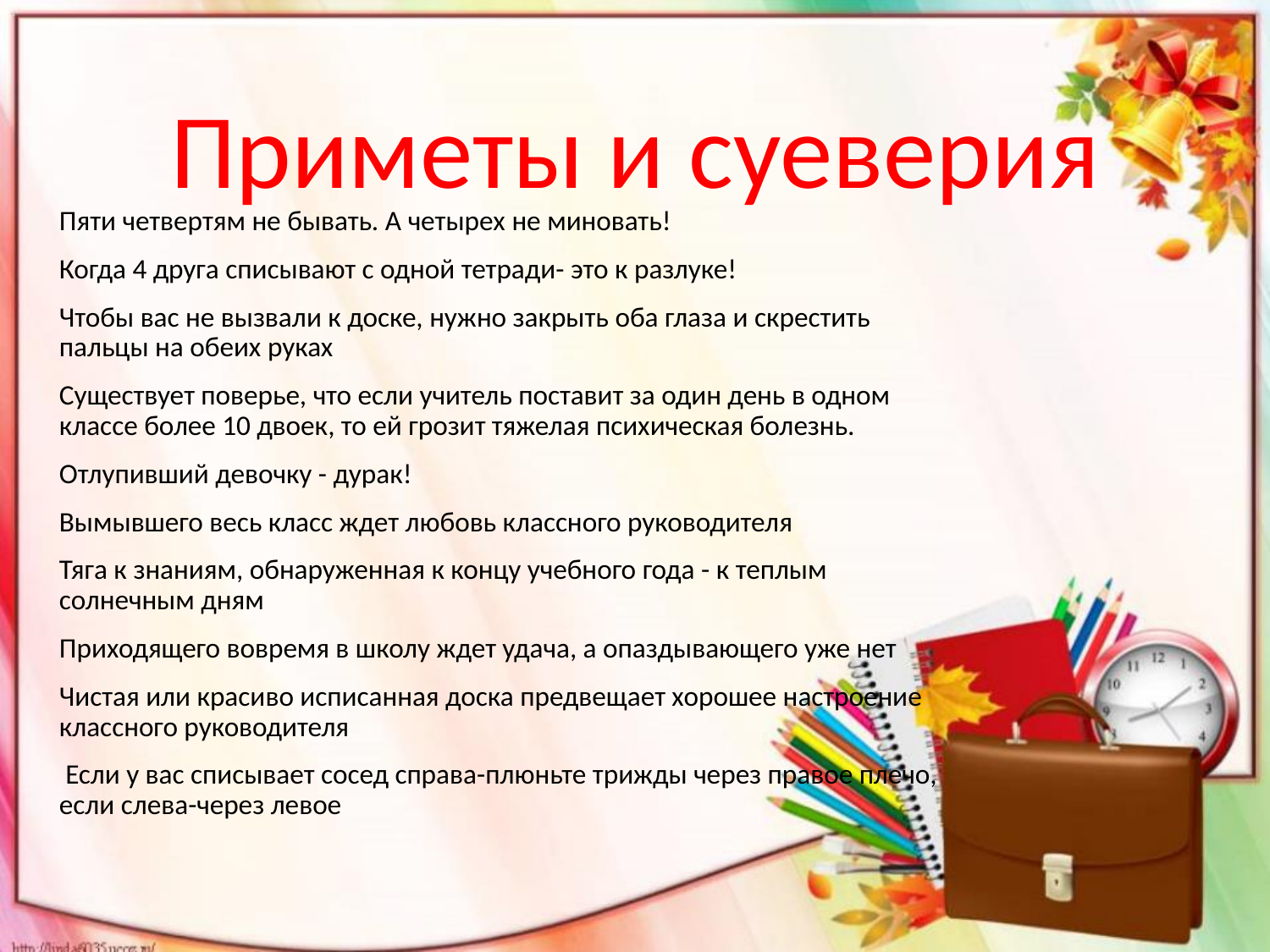

# Приметы и суеверия
Пяти четвертям не бывать. А четырех не миновать!
Когда 4 друга списывают с одной тетради- это к разлуке!
Чтобы вас не вызвали к доске, нужно закрыть оба глаза и скрестить пальцы на обеих руках
Существует поверье, что если учитель поставит за один день в одном классе более 10 двоек, то ей грозит тяжелая психическая болезнь.
Отлупивший девочку - дурак!
Вымывшего весь класс ждет любовь классного руководителя
Тяга к знаниям, обнаруженная к концу учебного года - к теплым солнечным дням
Приходящего вовремя в школу ждет удача, а опаздывающего уже нет
Чистая или красиво исписанная доска предвещает хорошее настроение классного руководителя
 Если у вас списывает сосед справа-плюньте трижды через правое плечо, если слева-через левое